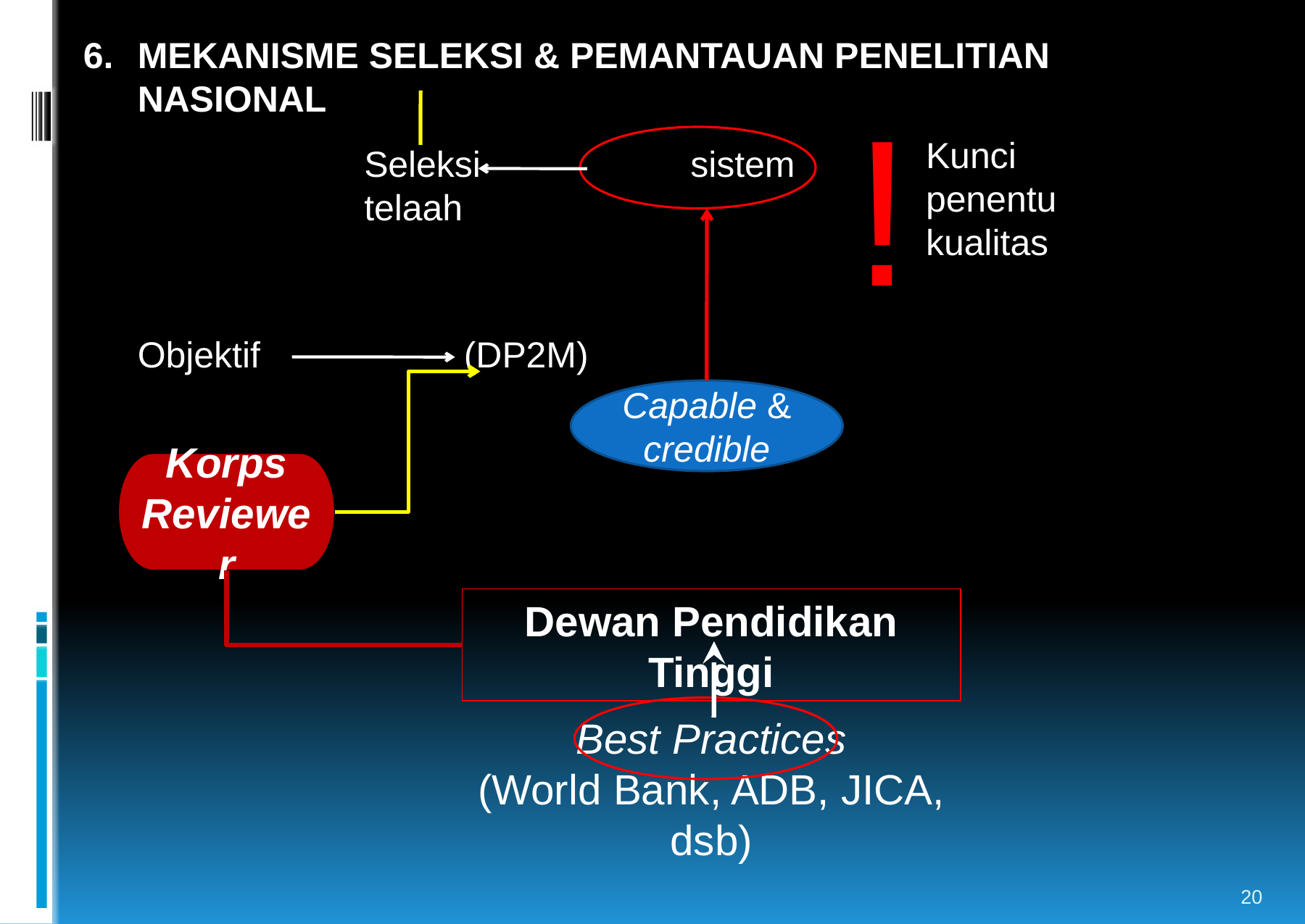

MEKANISME SELEKSI & PEMANTAUAN PENELITIAN NASIONAL
!

Kunci penentu kualitas
Seleksi		sistem telaah
Objektif		(DP2M)
Capable & credible
Korps Reviewer
Dewan Pendidikan Tinggi

Best Practices
(World Bank, ADB, JICA, dsb)
20